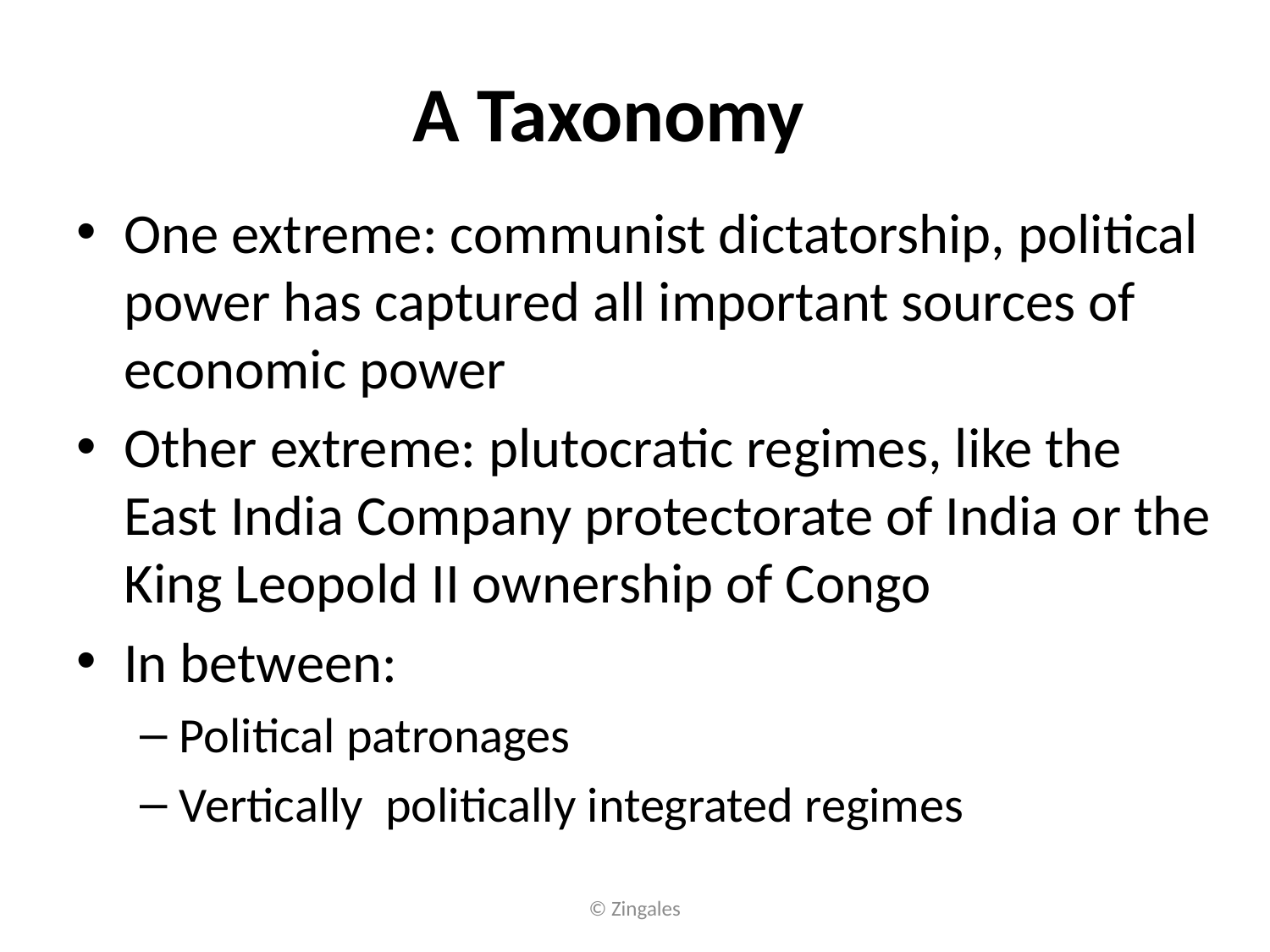

# A Taxonomy
One extreme: communist dictatorship, political power has captured all important sources of economic power
Other extreme: plutocratic regimes, like the East India Company protectorate of India or the King Leopold II ownership of Congo
In between:
Political patronages
Vertically  politically integrated regimes

© Zingales